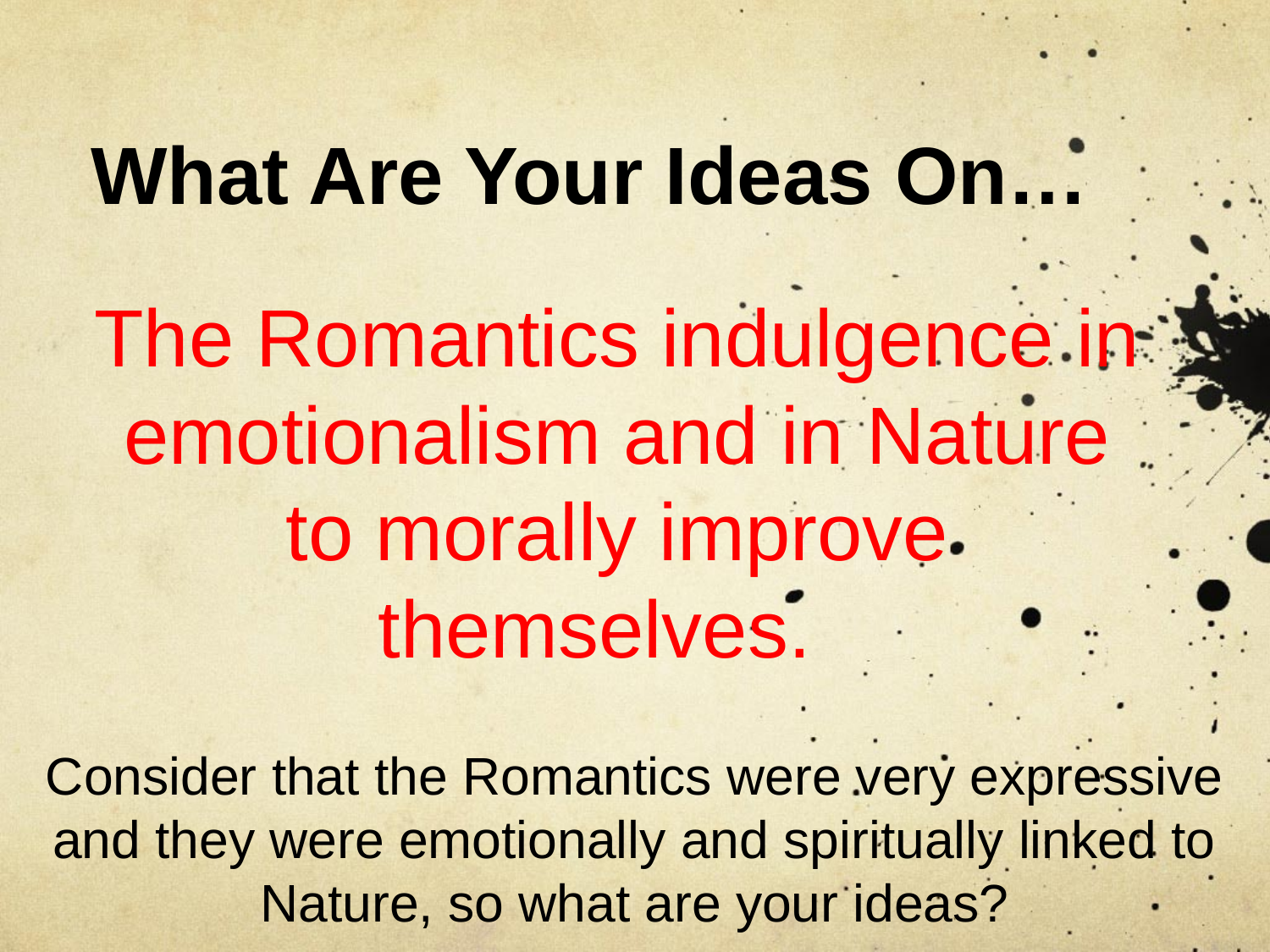

# What Are Your Ideas On…
The Romantics indulgence in emotionalism and in Nature to morally improve themselves.
Consider that the Romantics were very expressive and they were emotionally and spiritually linked to Nature, so what are your ideas?